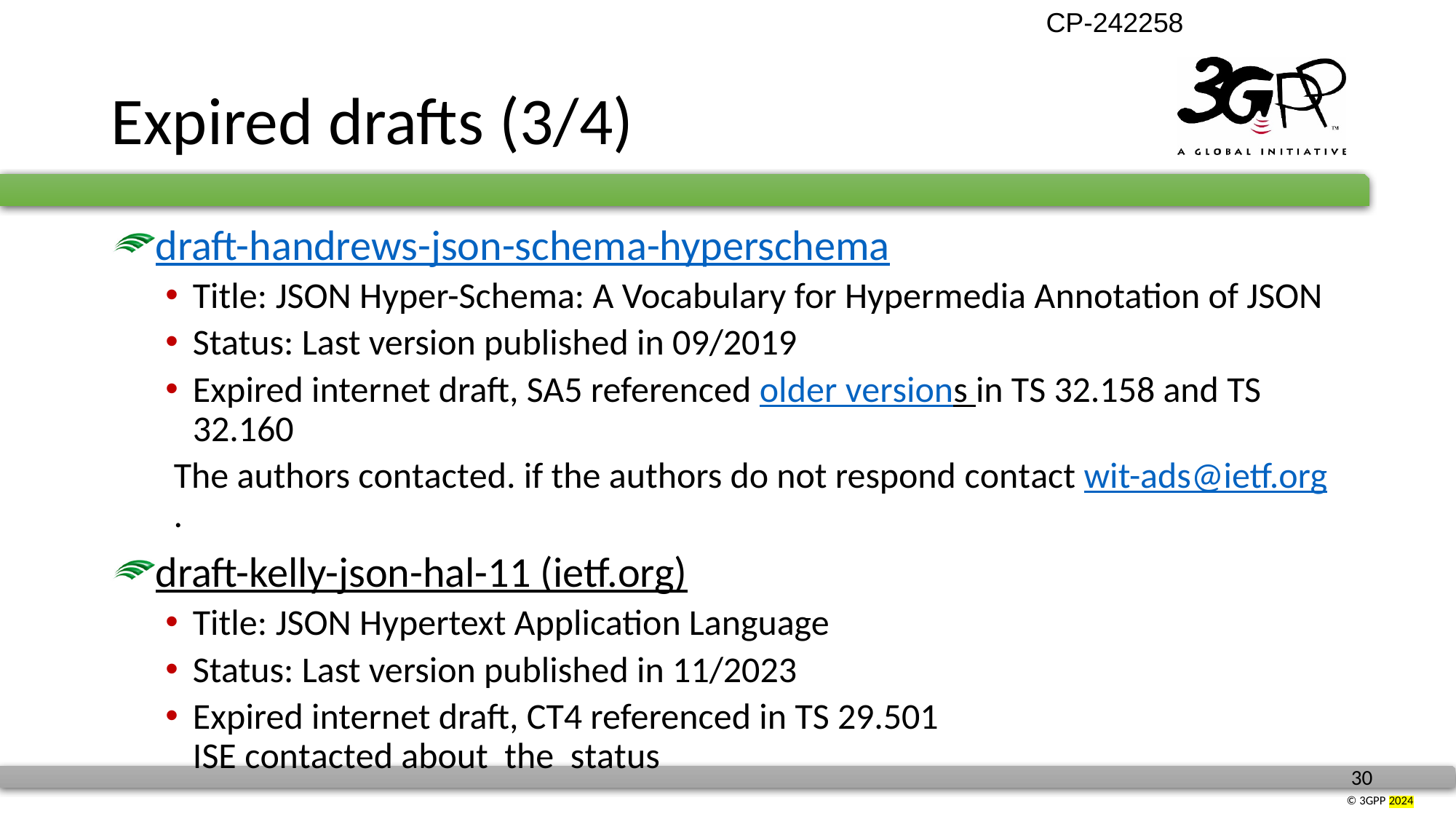

# Expired drafts (3/4)
draft-handrews-json-schema-hyperschema
Title: JSON Hyper-Schema: A Vocabulary for Hypermedia Annotation of JSON
Status: Last version published in 09/2019
Expired internet draft, SA5 referenced older versions in TS 32.158 and TS 32.160
 The authors contacted. if the authors do not respond contact wit-ads@ietf.org .
draft-kelly-json-hal-11 (ietf.org)
Title: JSON Hypertext Application Language
Status: Last version published in 11/2023
Expired internet draft, CT4 referenced in TS 29.501
ISE contacted about  the  status